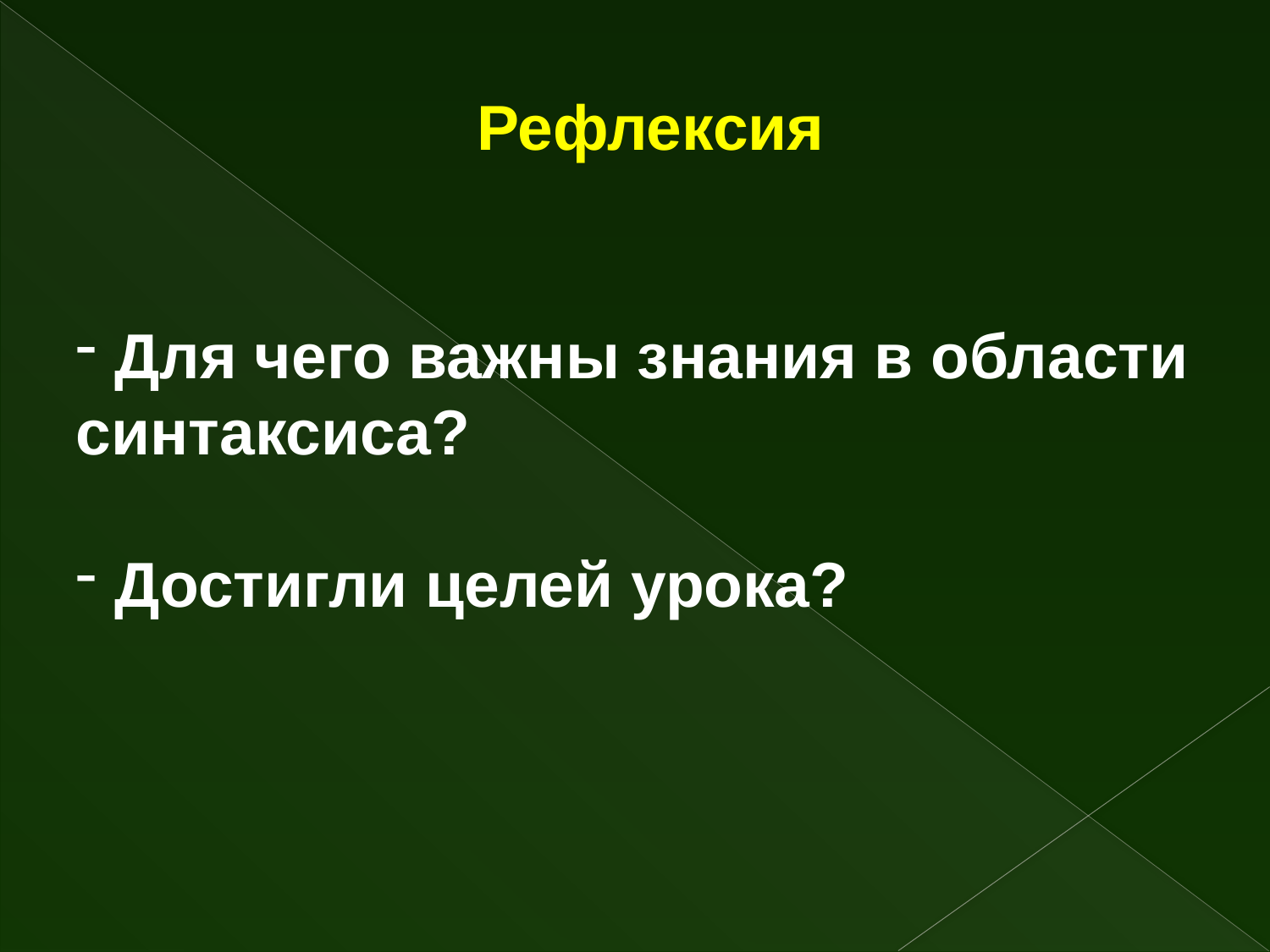

Рефлексия

 Для чего важны знания в области синтаксиса?

 Достигли целей урока?